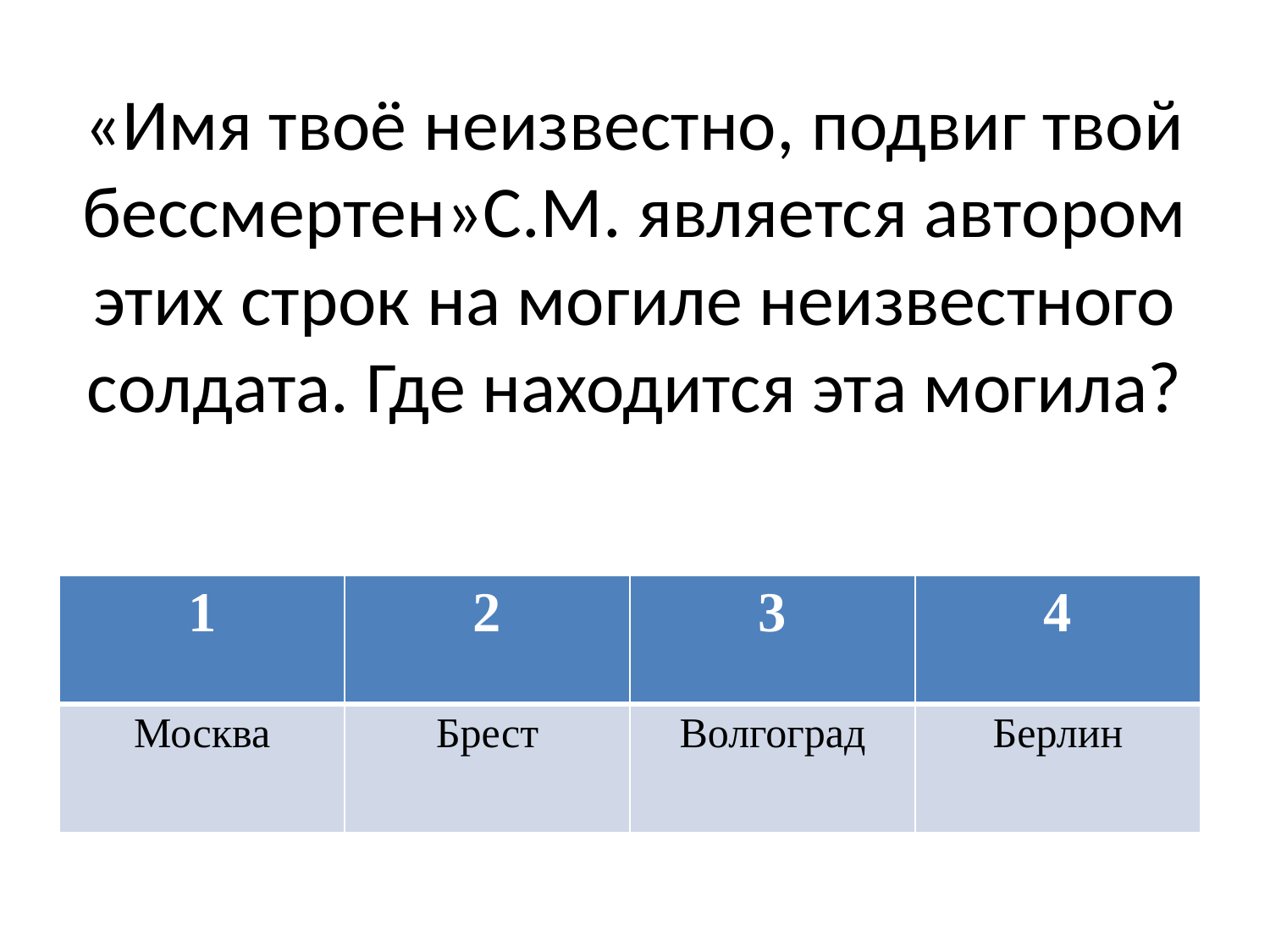

# «Имя твоё неизвестно, подвиг твой бессмертен»С.М. является автором этих строк на могиле неизвестного солдата. Где находится эта могила?
| 1 | 2 | 3 | 4 |
| --- | --- | --- | --- |
| Москва | Брест | Волгоград | Берлин |